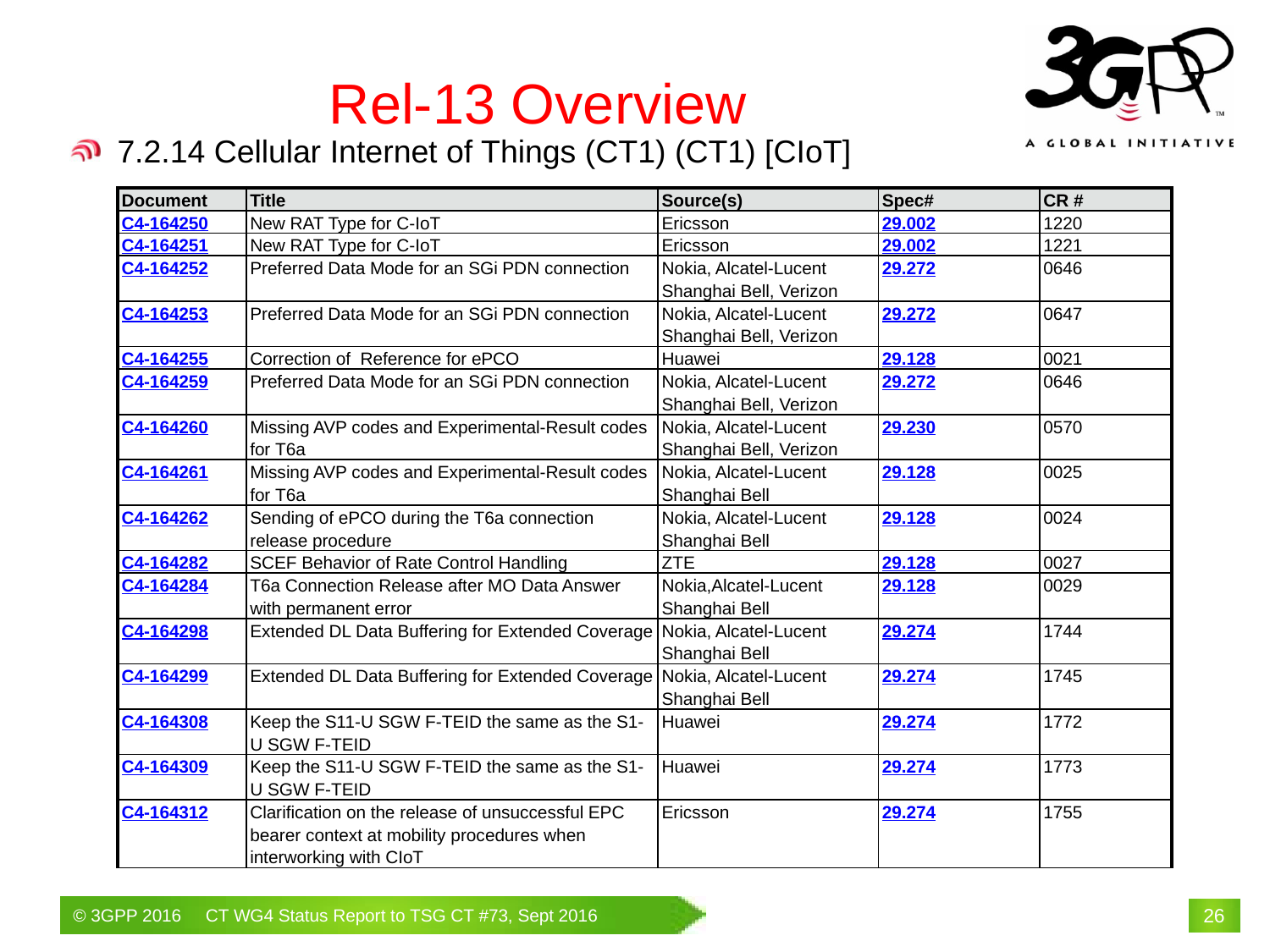

# Rel-13 Overview
7.2.14 Cellular Internet of Things (CT1) (CT1) [CIoT]

| Document | Title | Source(s) | Spec# | CR # |
| --- | --- | --- | --- | --- |
| C4-164250 | New RAT Type for C-IoT | Ericsson | 29.002 | 1220 |
| C4-164251 | New RAT Type for C-IoT | Ericsson | 29.002 | 1221 |
| C4-164252 | Preferred Data Mode for an SGi PDN connection | Nokia, Alcatel-Lucent Shanghai Bell, Verizon | 29.272 | 0646 |
| C4-164253 | Preferred Data Mode for an SGi PDN connection | Nokia, Alcatel-Lucent Shanghai Bell, Verizon | 29.272 | 0647 |
| C4-164255 | Correction of Reference for ePCO | Huawei | 29.128 | 0021 |
| C4-164259 | Preferred Data Mode for an SGi PDN connection | Nokia, Alcatel-Lucent Shanghai Bell, Verizon | 29.272 | 0646 |
| C4-164260 | Missing AVP codes and Experimental-Result codes for T6a | Nokia, Alcatel-Lucent Shanghai Bell, Verizon | 29.230 | 0570 |
| C4-164261 | Missing AVP codes and Experimental-Result codes for T6a | Nokia, Alcatel-Lucent Shanghai Bell | 29.128 | 0025 |
| C4-164262 | Sending of ePCO during the T6a connection release procedure | Nokia, Alcatel-Lucent Shanghai Bell | 29.128 | 0024 |
| C4-164282 | SCEF Behavior of Rate Control Handling | ZTE | 29.128 | 0027 |
| C4-164284 | T6a Connection Release after MO Data Answer with permanent error | Nokia,Alcatel-Lucent Shanghai Bell | 29.128 | 0029 |
| C4-164298 | Extended DL Data Buffering for Extended Coverage | Nokia, Alcatel-Lucent Shanghai Bell | 29.274 | 1744 |
| C4-164299 | Extended DL Data Buffering for Extended Coverage | Nokia, Alcatel-Lucent Shanghai Bell | 29.274 | 1745 |
| C4-164308 | Keep the S11-U SGW F-TEID the same as the S1-U SGW F-TEID | Huawei | 29.274 | 1772 |
| C4-164309 | Keep the S11-U SGW F-TEID the same as the S1-U SGW F-TEID | Huawei | 29.274 | 1773 |
| C4-164312 | Clarification on the release of unsuccessful EPC bearer context at mobility procedures when interworking with CIoT | Ericsson | 29.274 | 1755 |